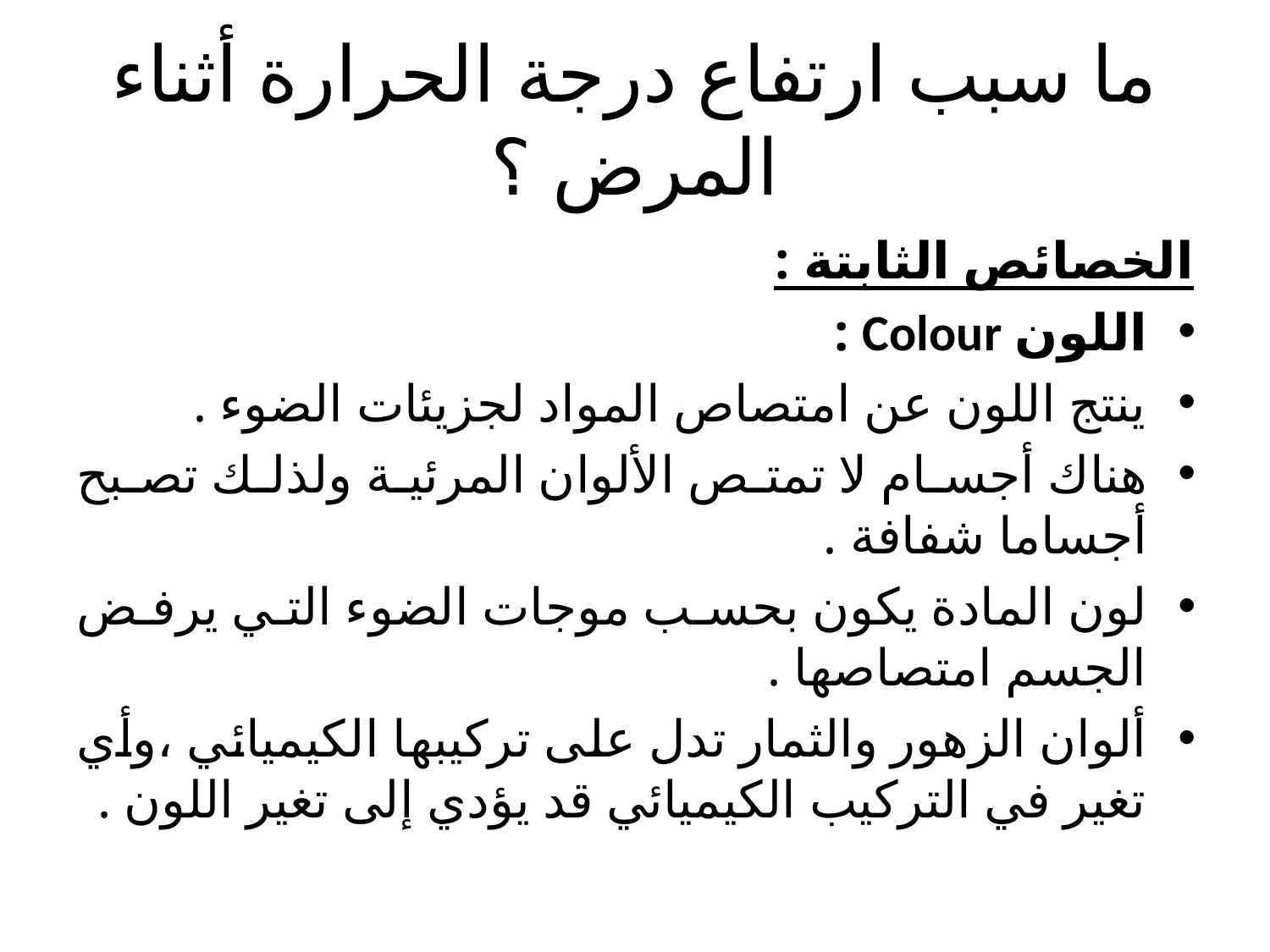

# ما سبب ارتفاع درجة الحرارة أثناء المرض ؟
الخصائص الثابتة :
اللون Colour :
ينتج اللون عن امتصاص المواد لجزيئات الضوء .
هناك أجسام لا تمتص الألوان المرئية ولذلك تصبح أجساما شفافة .
لون المادة يكون بحسب موجات الضوء التي يرفض الجسم امتصاصها .
ألوان الزهور والثمار تدل على تركيبها الكيميائي ،وأي تغير في التركيب الكيميائي قد يؤدي إلى تغير اللون .